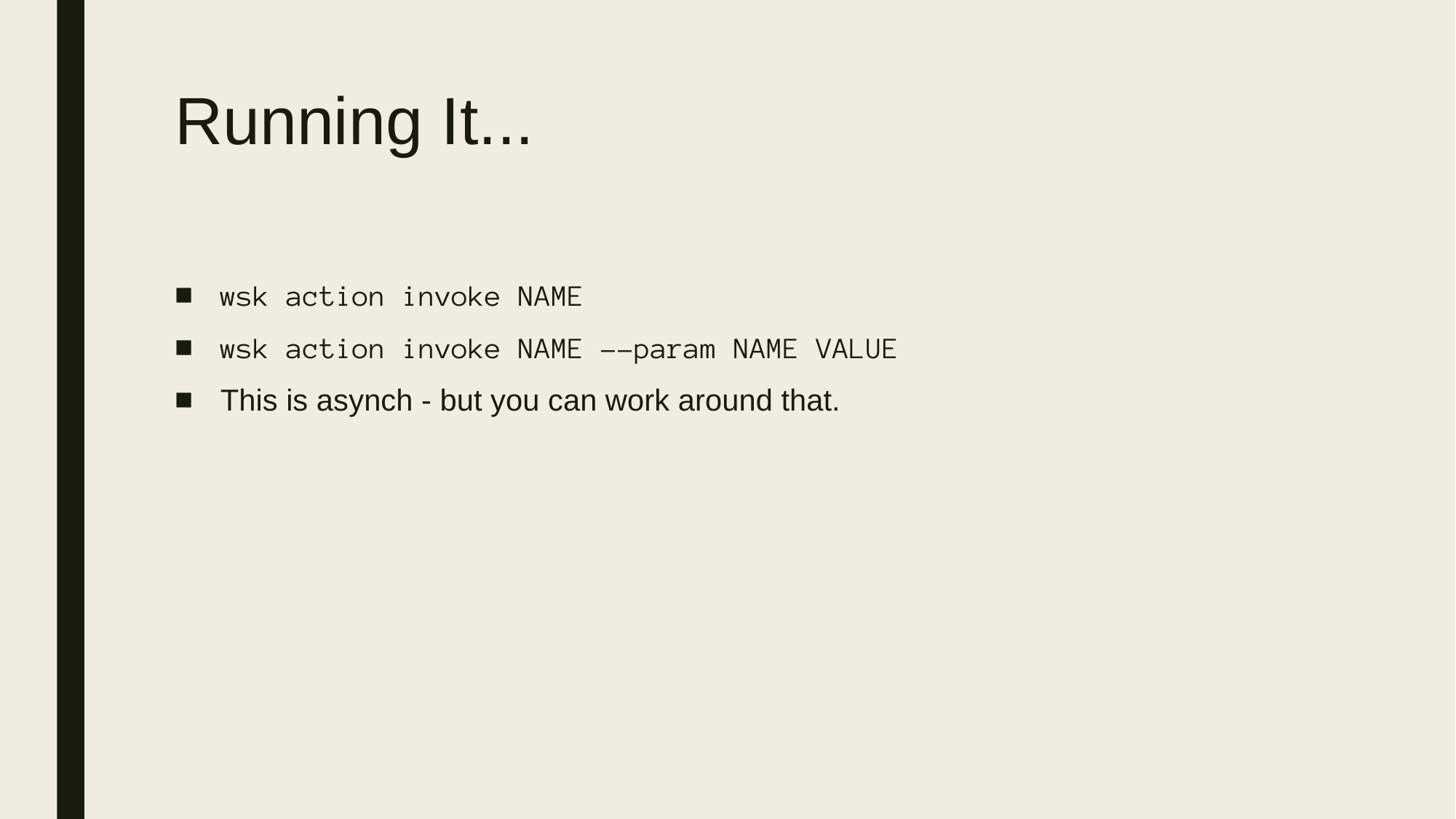

# Running It...
wsk action invoke NAME
wsk action invoke NAME --param NAME VALUE
This is asynch - but you can work around that.